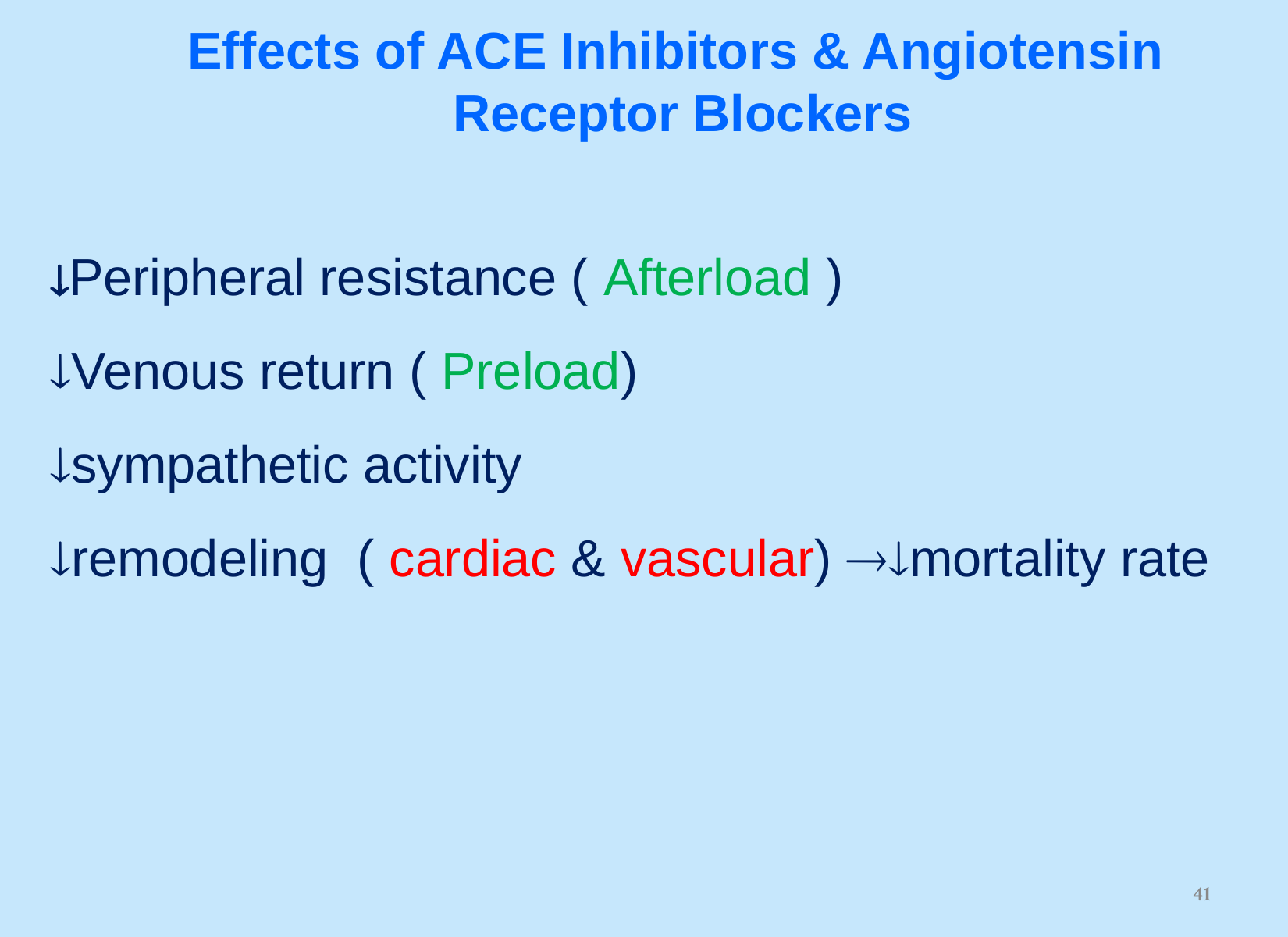

Effects of ACE Inhibitors & Angiotensin
Receptor Blockers

↓Peripheral resistance ( Afterload )
↓Venous return ( Preload)
↓sympathetic activity
↓remodeling  ( cardiac & vascular) →↓mortality rate

41